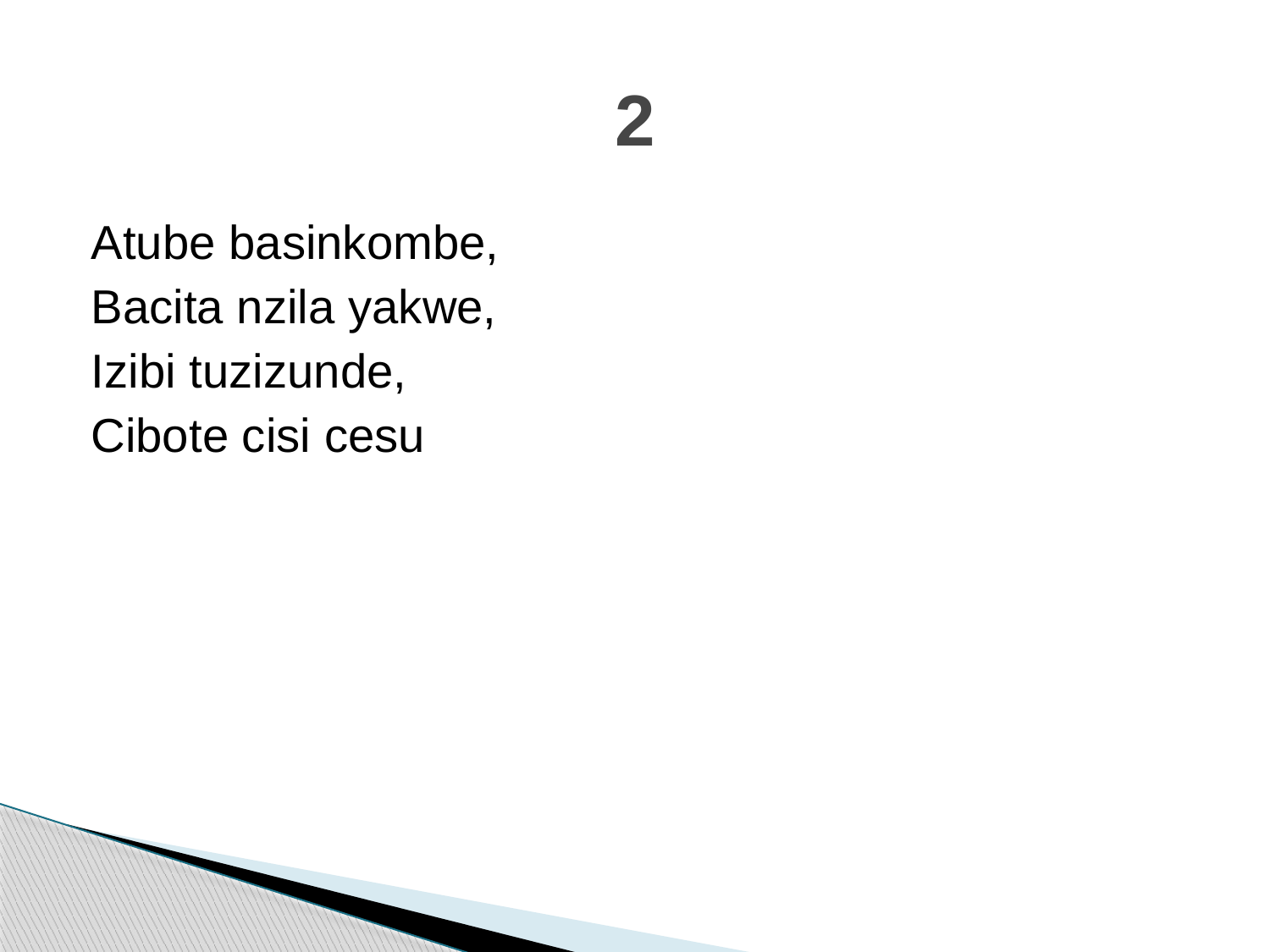

# 2
Atube basinkombe,
Bacita nzila yakwe,
Izibi tuzizunde,
Cibote cisi cesu